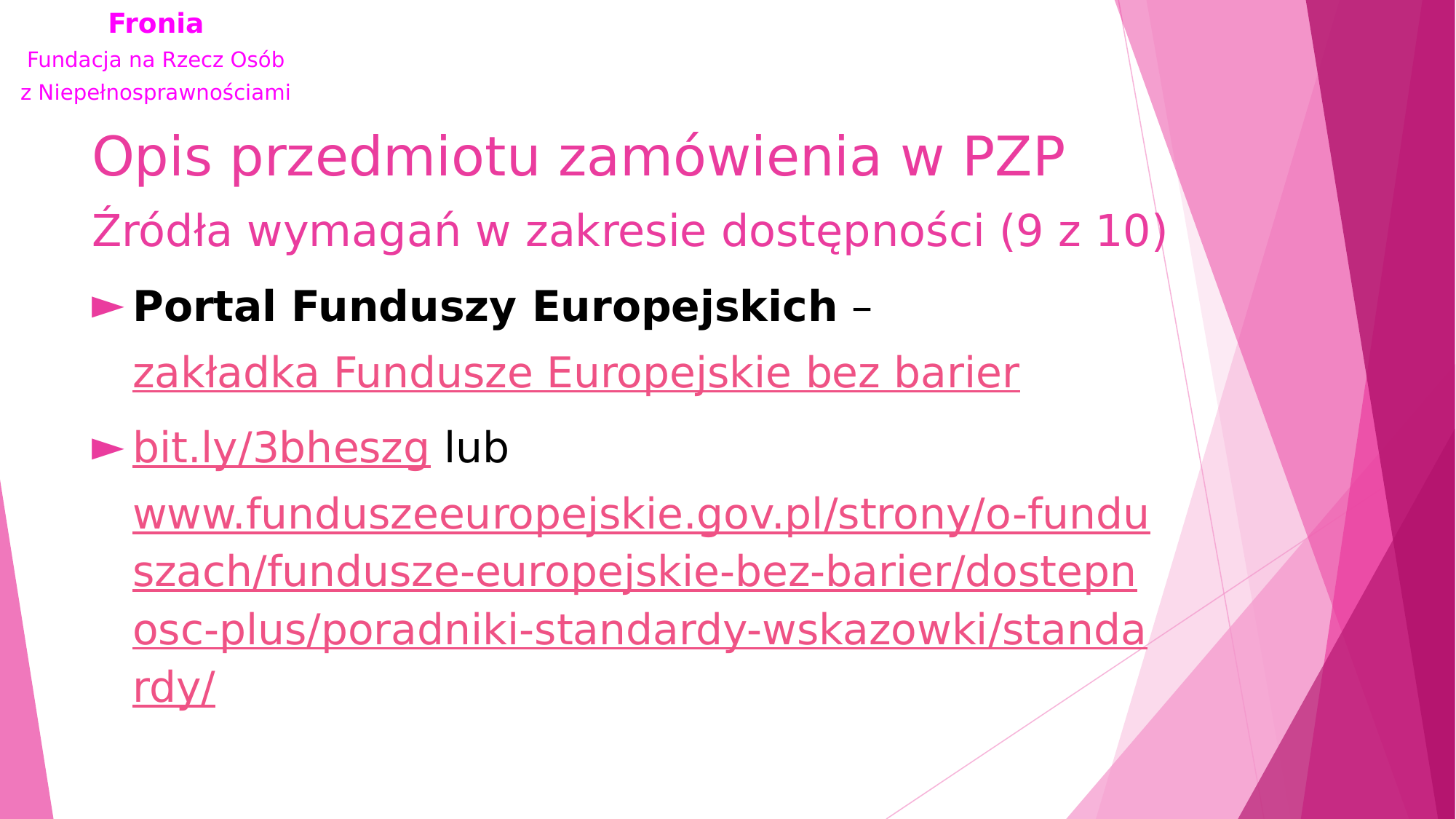

# Opis przedmiotu zamówienia w PZP Źródła wymagań w zakresie dostępności (9 z 10)
Portal Funduszy Europejskich – zakładka Fundusze Europejskie bez barier
bit.ly/3bheszg lub www.funduszeeuropejskie.gov.pl/strony/o-funduszach/fundusze-europejskie-bez-barier/dostepnosc-plus/poradniki-standardy-wskazowki/standardy/